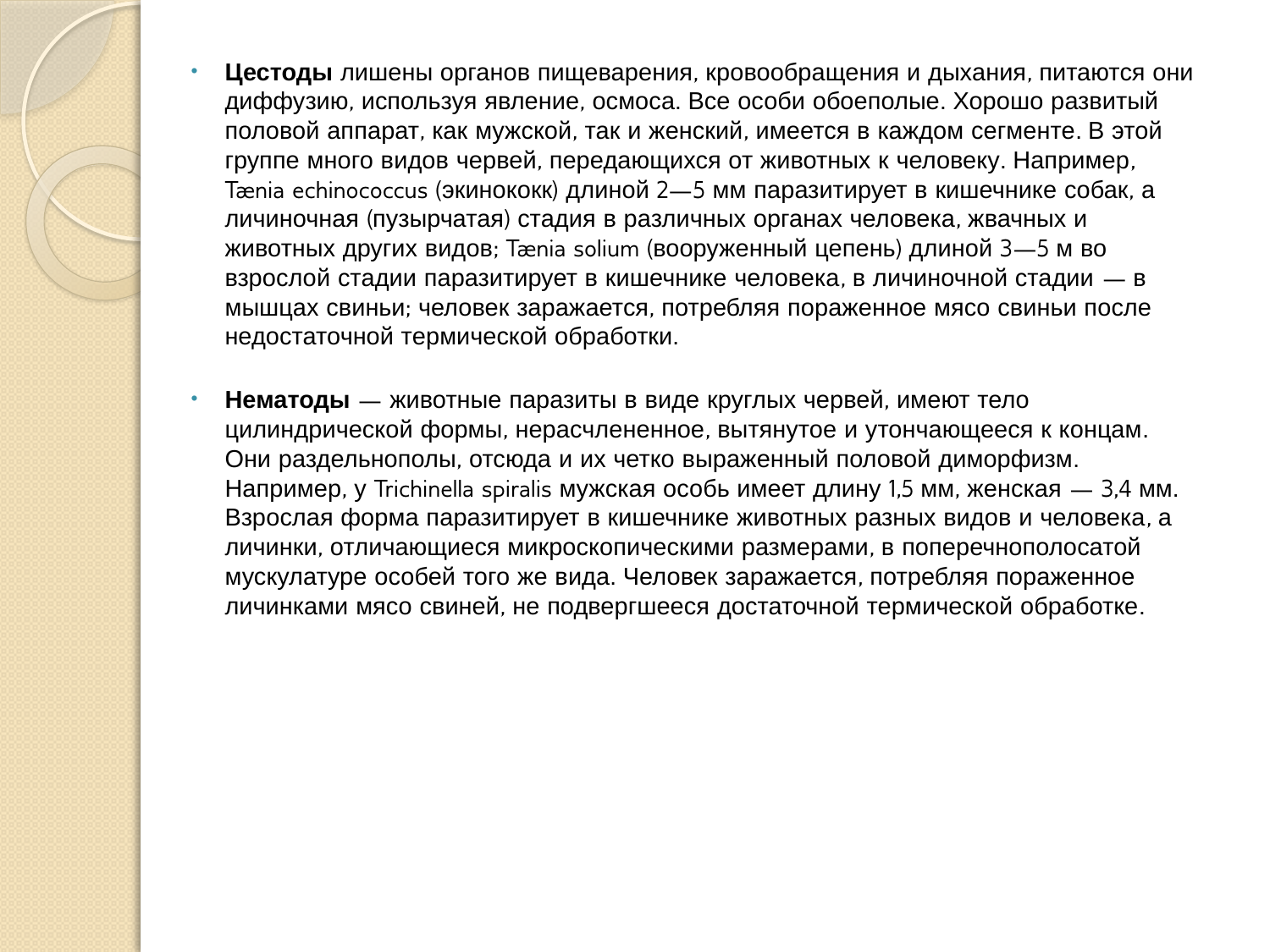

Цестоды лишены органов пищеварения, кровообращения и дыхания, питаются они диффузию, используя явление, осмоса. Все особи обоеполые. Хорошо развитый половой аппарат, как мужской, так и женский, имеется в каждом сегменте. В этой группе много видов червей, передающихся от животных к человеку. Например, Taenia echinococcus (экинококк) длиной 2—5 мм паразитирует в кишечнике собак, а личиночная (пузырчатая) стадия в различных органах человека, жвачных и животных других видов; Taenia solium (вооруженный цепень) длиной 3—5 м во взрослой стадии паразитирует в кишечнике человека, в личиночной стадии — в мышцах свиньи; человек заражается, потребляя пораженное мясо свиньи после недостаточной термической обработки.
Нематоды — животные паразиты в виде круглых червей, имеют тело цилиндрической формы, нерасчлененное, вытянутое и утончающееся к концам. Они раздельнополы, отсюда и их четко выраженный половой диморфизм. Например, у Trichinella spiralis мужская особь имеет длину 1,5 мм, женская — 3,4 мм. Взрослая форма паразитирует в кишечнике животных разных видов и человека, а личинки, отличающиеся микроскопическими размерами, в поперечнополосатой мускулатуре особей того же вида. Человек заражается, потребляя пораженное личинками мясо свиней, не подвергшееся достаточной термической обработке.